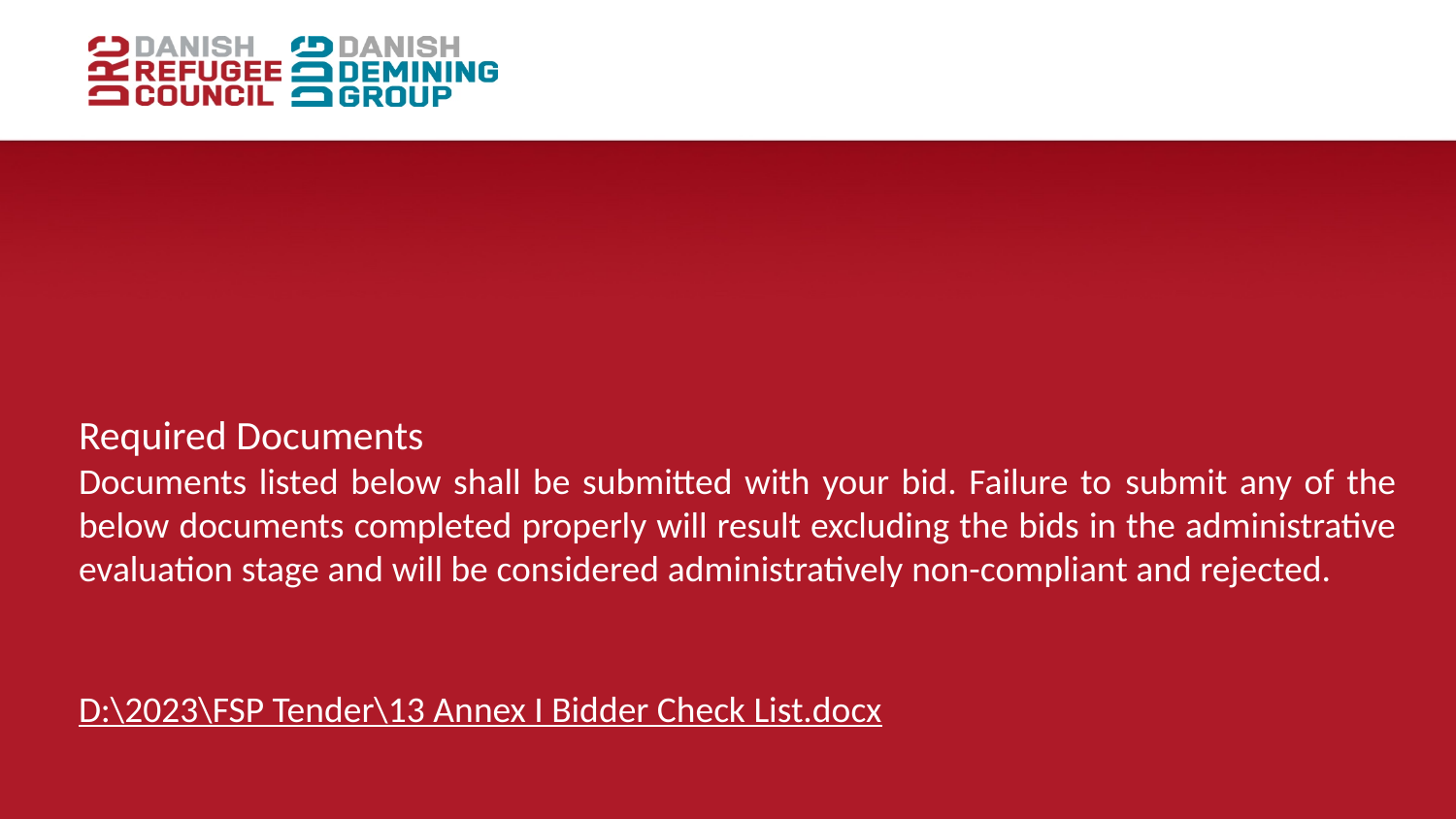

Required Documents
Documents listed below shall be submitted with your bid. Failure to submit any of the below documents completed properly will result excluding the bids in the administrative evaluation stage and will be considered administratively non-compliant and rejected.

D:\2023\FSP Tender\13 Annex I Bidder Check List.docx
#